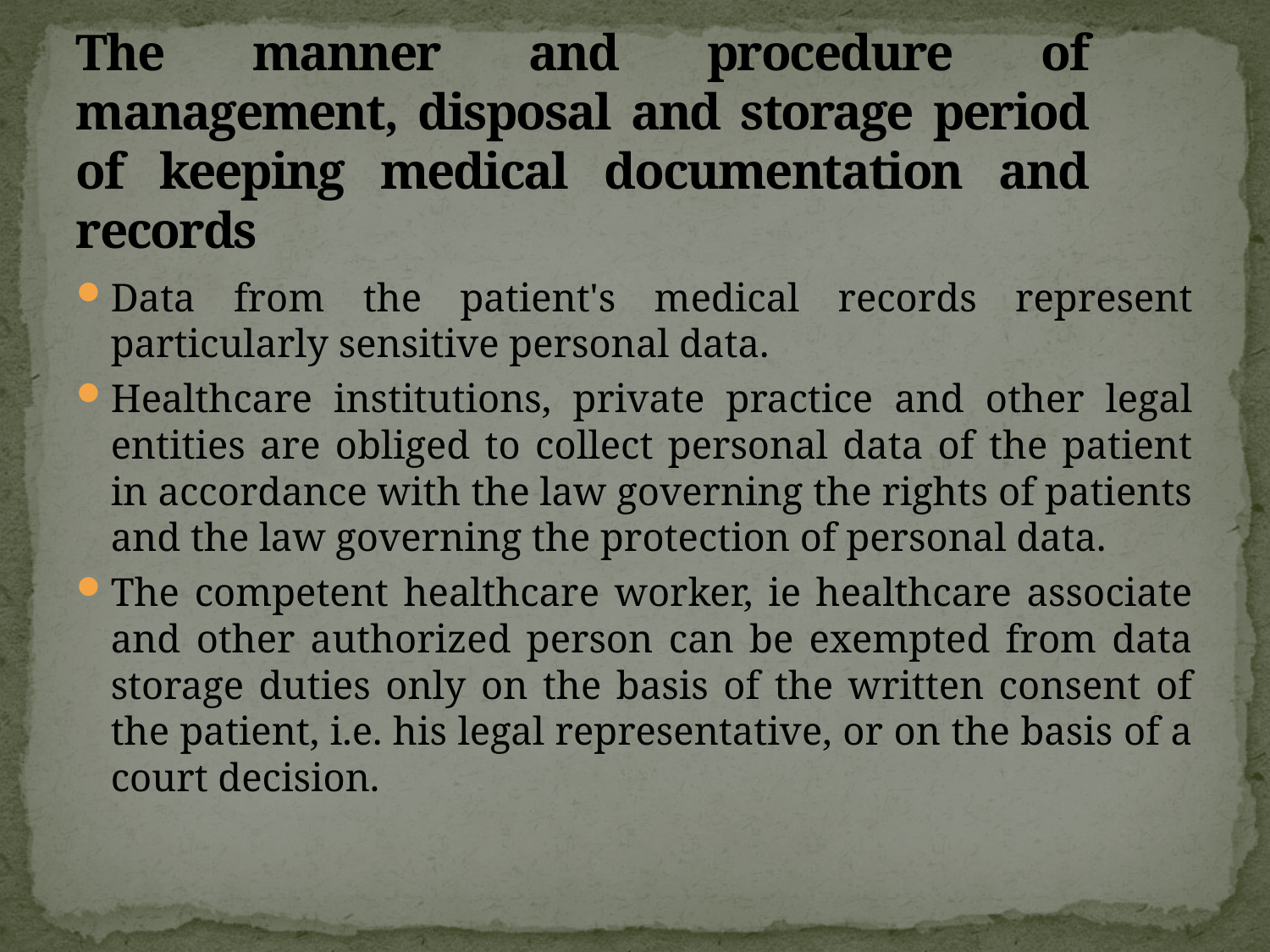

# The manner and procedure of management, disposal and storage period of keeping medical documentation and records

Data from the patient's medical records represent particularly sensitive personal data.
Healthcare institutions, private practice and other legal entities are obliged to collect personal data of the patient in accordance with the law governing the rights of patients and the law governing the protection of personal data.
The competent healthcare worker, ie healthcare associate and other authorized person can be exempted from data storage duties only on the basis of the written consent of the patient, i.e. his legal representative, or on the basis of a court decision.